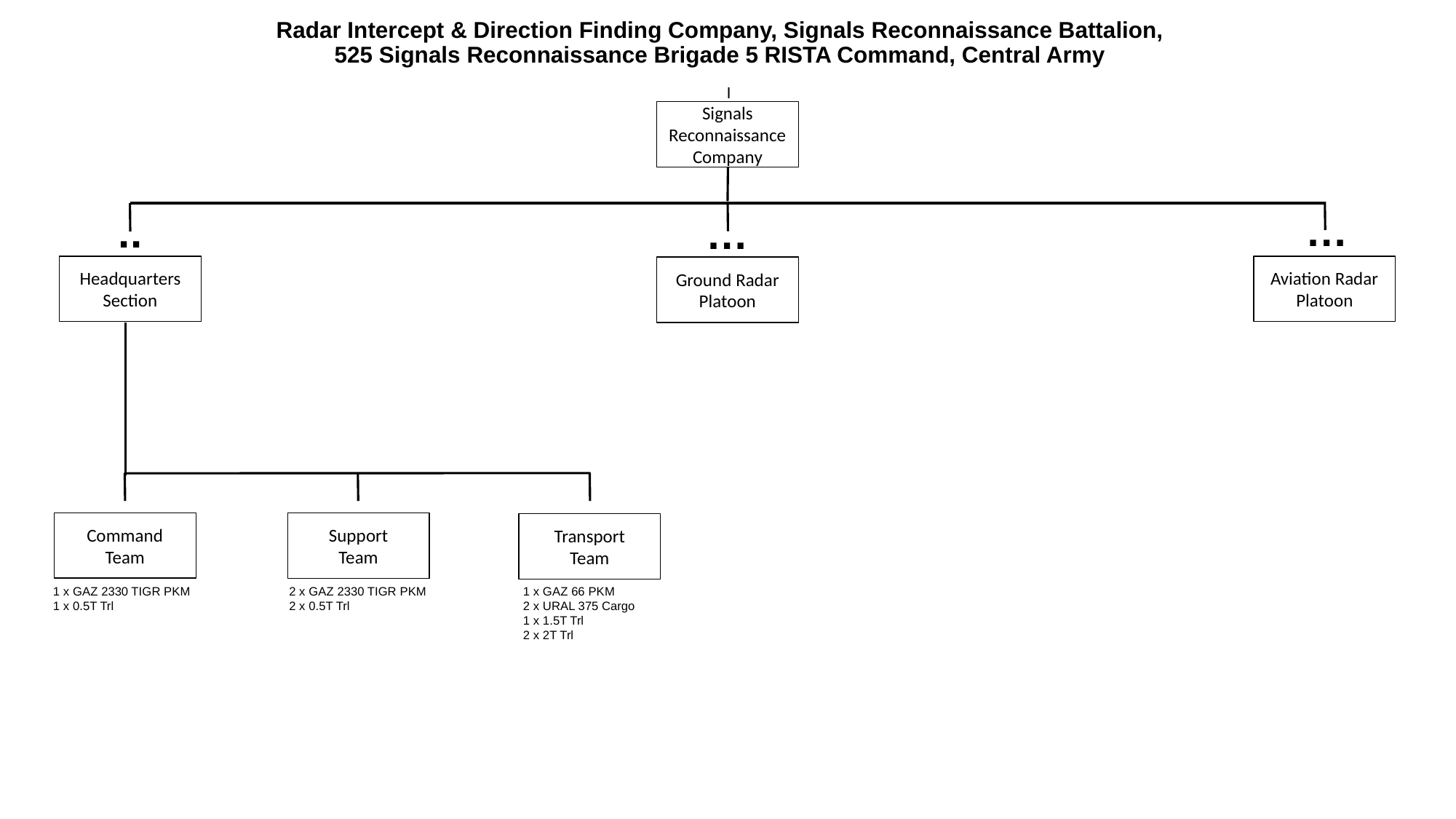

# Radar Intercept & Direction Finding Company, Signals Reconnaissance Battalion, 525 Signals Reconnaissance Brigade 5 RISTA Command, Central Army
I
Signals Reconnaissance
Company
…
..
…
Headquarters
Section
Aviation Radar
Platoon
Ground Radar Platoon
Command
Team
Support
Team
Transport
Team
1 x GAZ 2330 TIGR PKM
1 x 0.5T Trl
2 x GAZ 2330 TIGR PKM
2 x 0.5T Trl
1 x GAZ 66 PKM
2 x URAL 375 Cargo
1 x 1.5T Trl
2 x 2T Trl